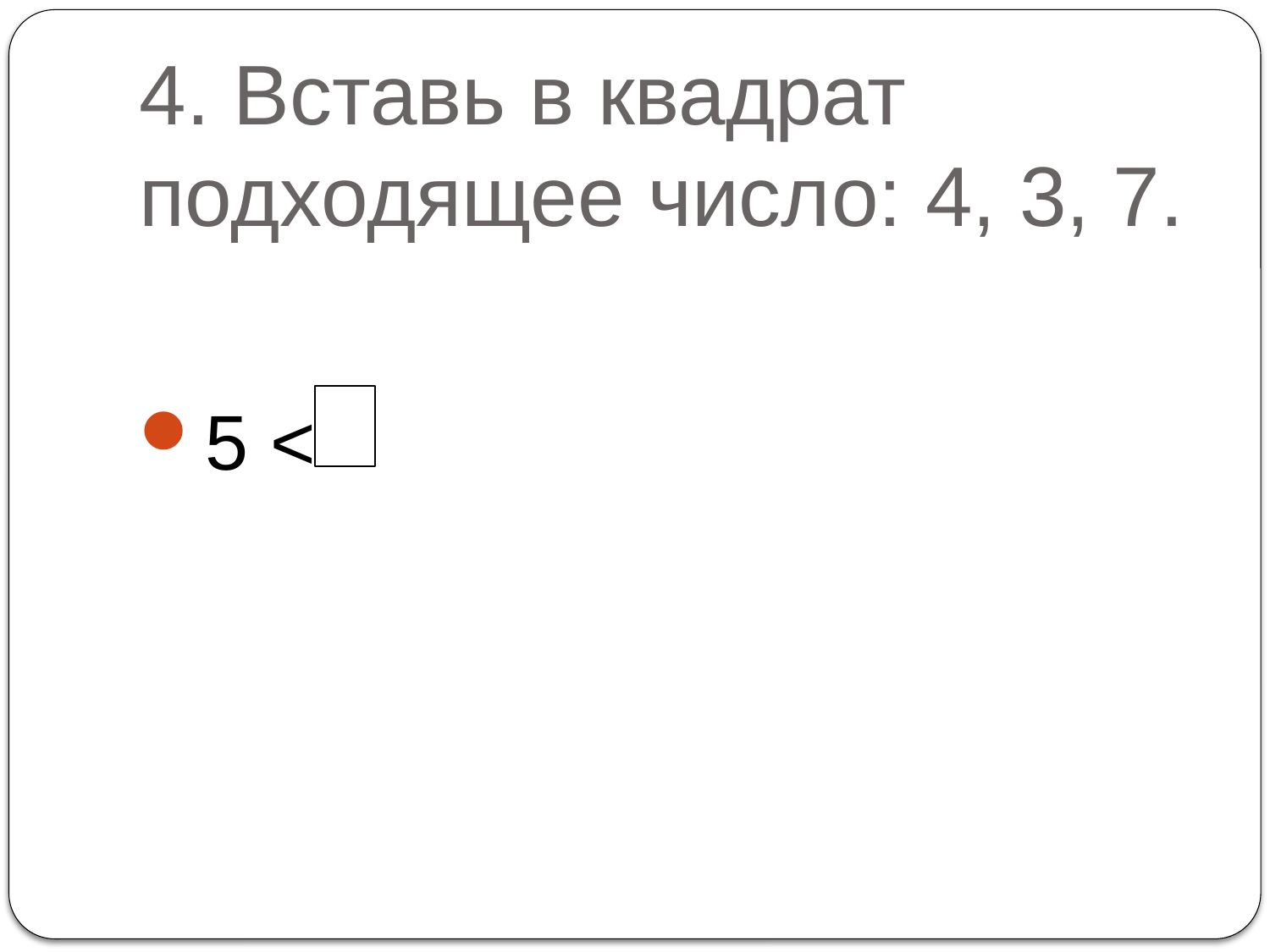

# 4. Вставь в квадрат подходящее число: 4, 3, 7.

5 <